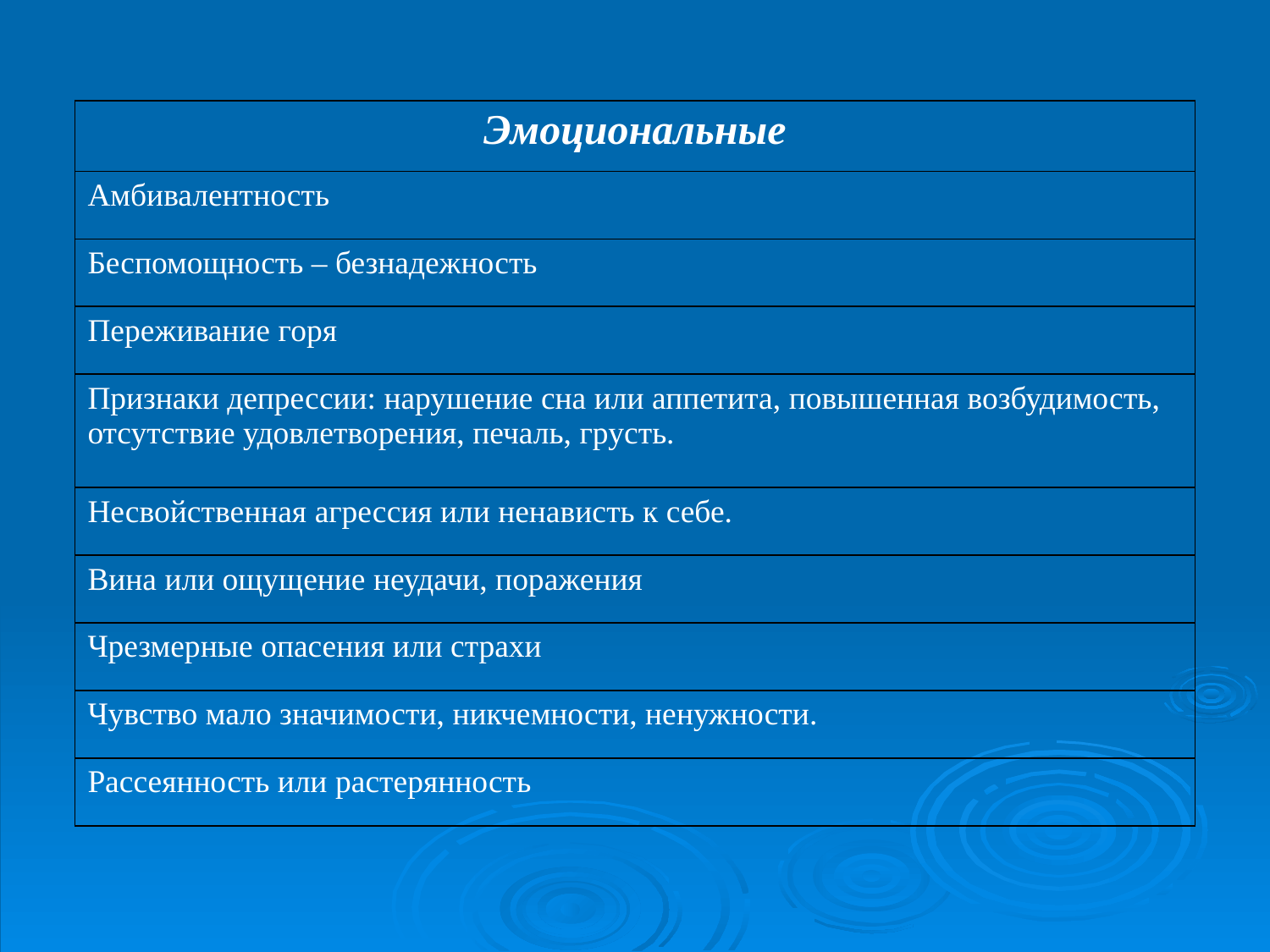

| Эмоциональные |
| --- |
| Амбивалентность |
| Беспомощность – безнадежность |
| Переживание горя |
| Признаки депрессии: нарушение сна или аппетита, повышенная возбудимость, отсутствие удовлетворения, печаль, грусть. |
| Несвойственная агрессия или ненависть к себе. |
| Вина или ощущение неудачи, поражения |
| Чрезмерные опасения или страхи |
| Чувство мало значимости, никчемности, ненужности. |
| Рассеянность или растерянность |